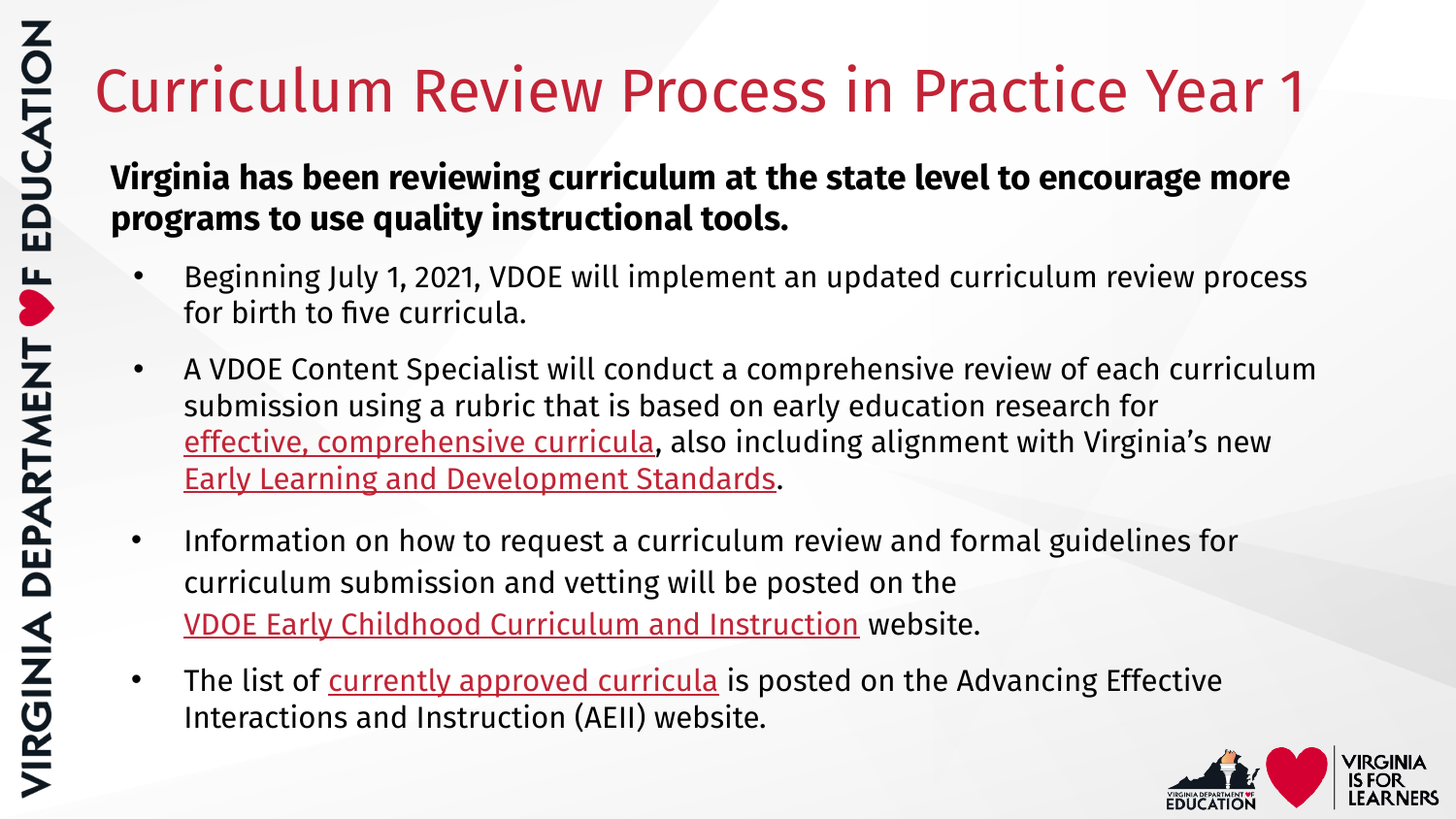

# Curriculum Review Process in Practice Year 1
Virginia has been reviewing curriculum at the state level to encourage more programs to use quality instructional tools.

Beginning July 1, 2021, VDOE will implement an updated curriculum review process for birth to five curricula.
A VDOE Content Specialist will conduct a comprehensive review of each curriculum submission using a rubric that is based on early education research for effective, comprehensive curricula, also including alignment with Virginia’s new Early Learning and Development Standards.
Information on how to request a curriculum review and formal guidelines for curriculum submission and vetting will be posted on the VDOE Early Childhood Curriculum and Instruction website.
The list of currently approved curricula is posted on the Advancing Effective Interactions and Instruction (AEII) website.